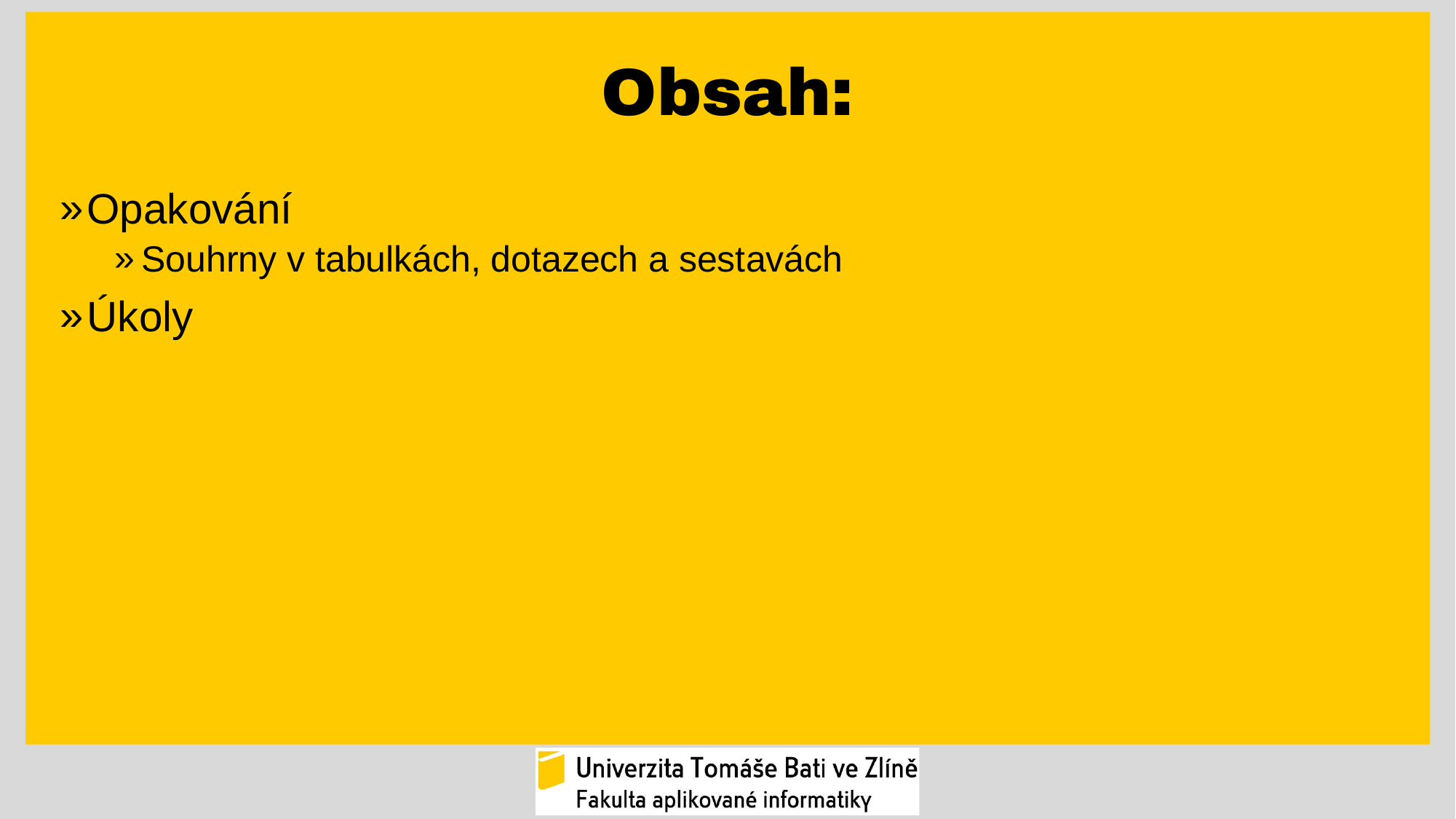

# Obsah:
Opakování
Souhrny v tabulkách, dotazech a sestavách
Úkoly